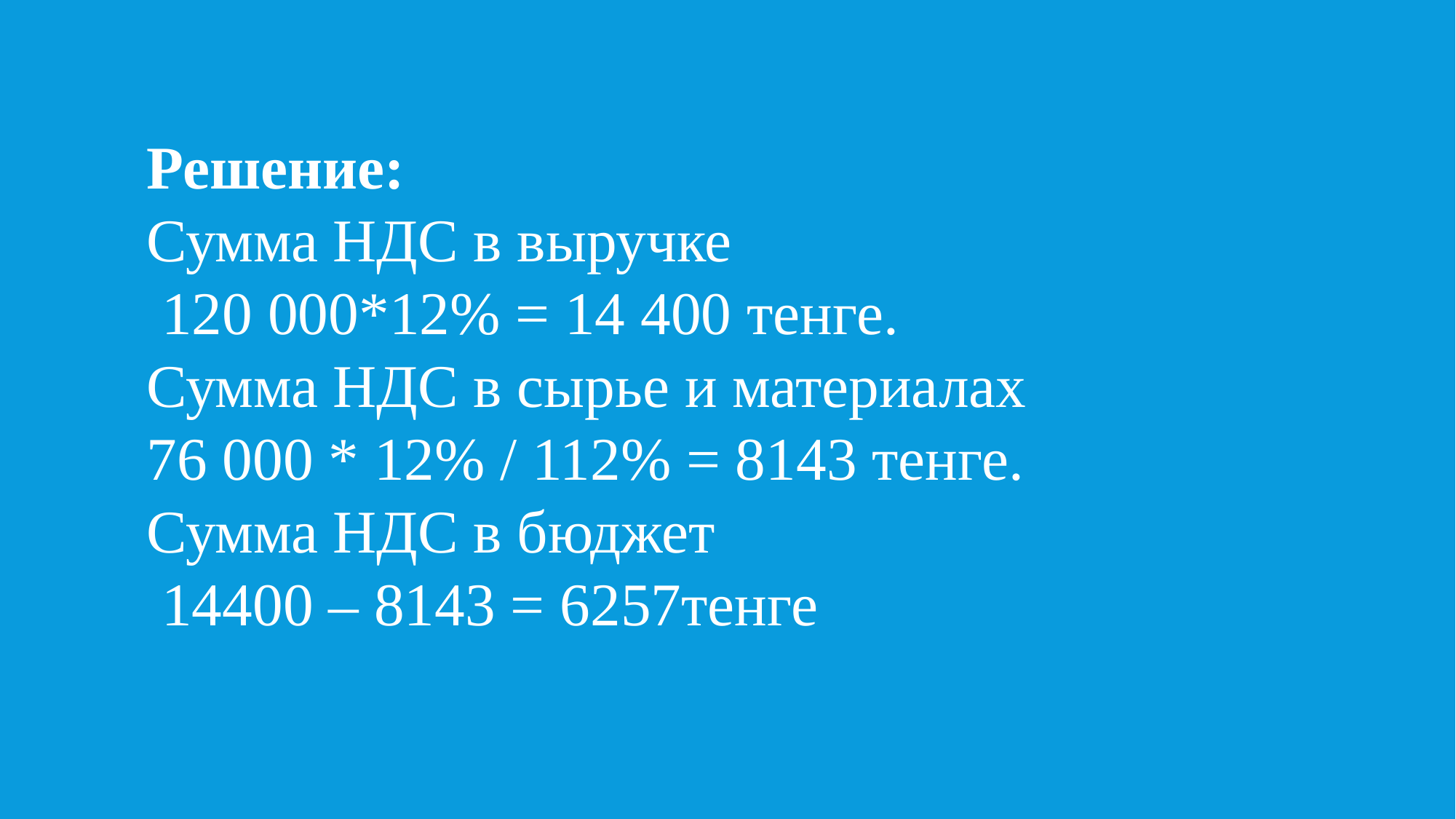

Решение:
Сумма НДС в выручке
 120 000*12% = 14 400 тенге.
Сумма НДС в сырье и материалах
76 000 * 12% / 112% = 8143 тенге.
Сумма НДС в бюджет
 14400 – 8143 = 6257тенге